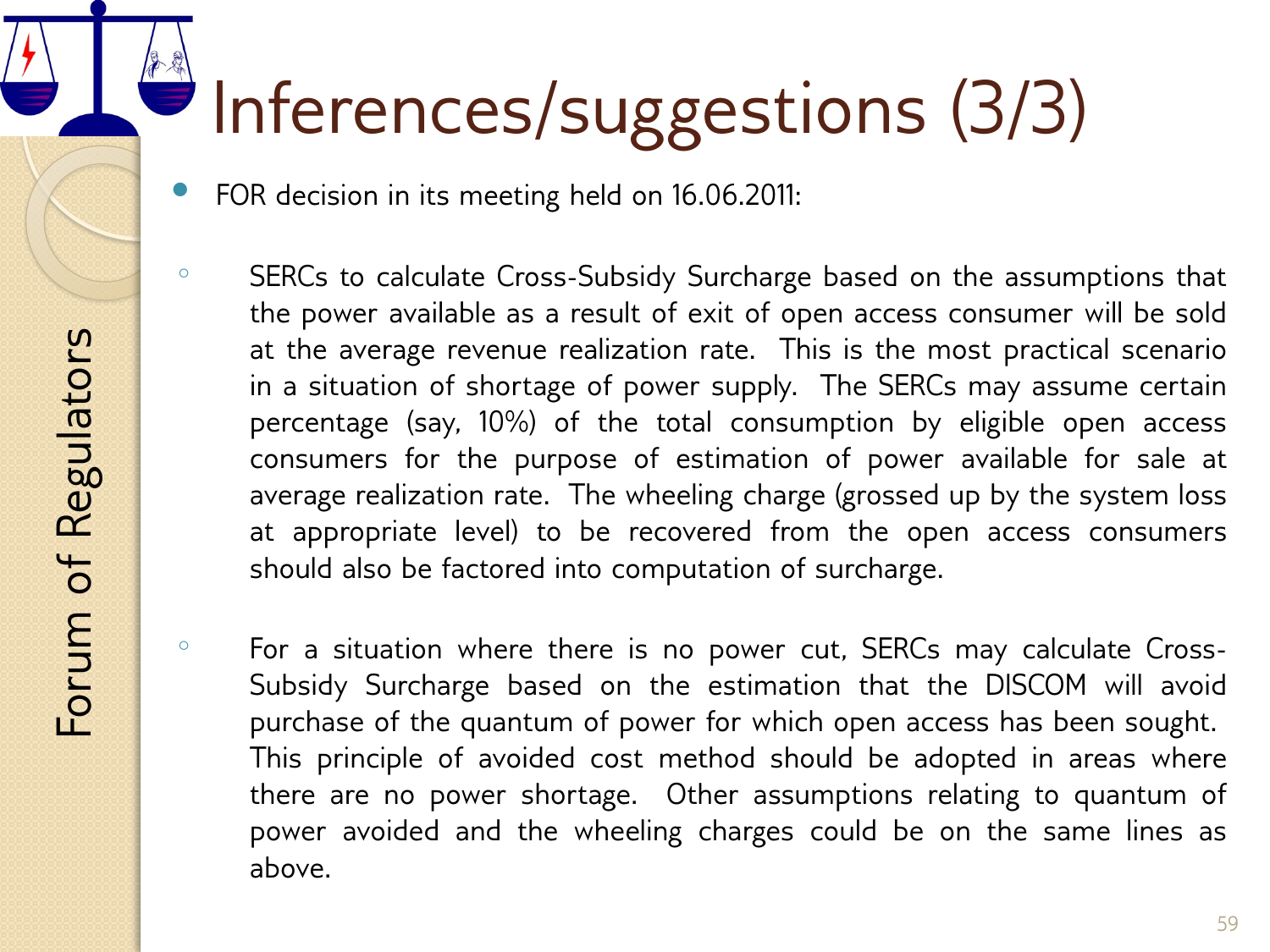

# Inferences/suggestions (3/3)
FOR decision in its meeting held on 16.06.2011:

SERCs to calculate Cross-Subsidy Surcharge based on the assumptions that the power available as a result of exit of open access consumer will be sold at the average revenue realization rate.  This is the most practical scenario in a situation of shortage of power supply.  The SERCs may assume certain percentage (say, 10%) of the total consumption by eligible open access consumers for the purpose of estimation of power available for sale at average realization rate.  The wheeling charge (grossed up by the system loss at appropriate level) to be recovered from the open access consumers should also be factored into computation of surcharge.

For a situation where there is no power cut, SERCs may calculate Cross-Subsidy Surcharge based on the estimation that the DISCOM will avoid purchase of the quantum of power for which open access has been sought.  This principle of avoided cost method should be adopted in areas where there are no power shortage.  Other assumptions relating to quantum of power avoided and the wheeling charges could be on the same lines as above.

59